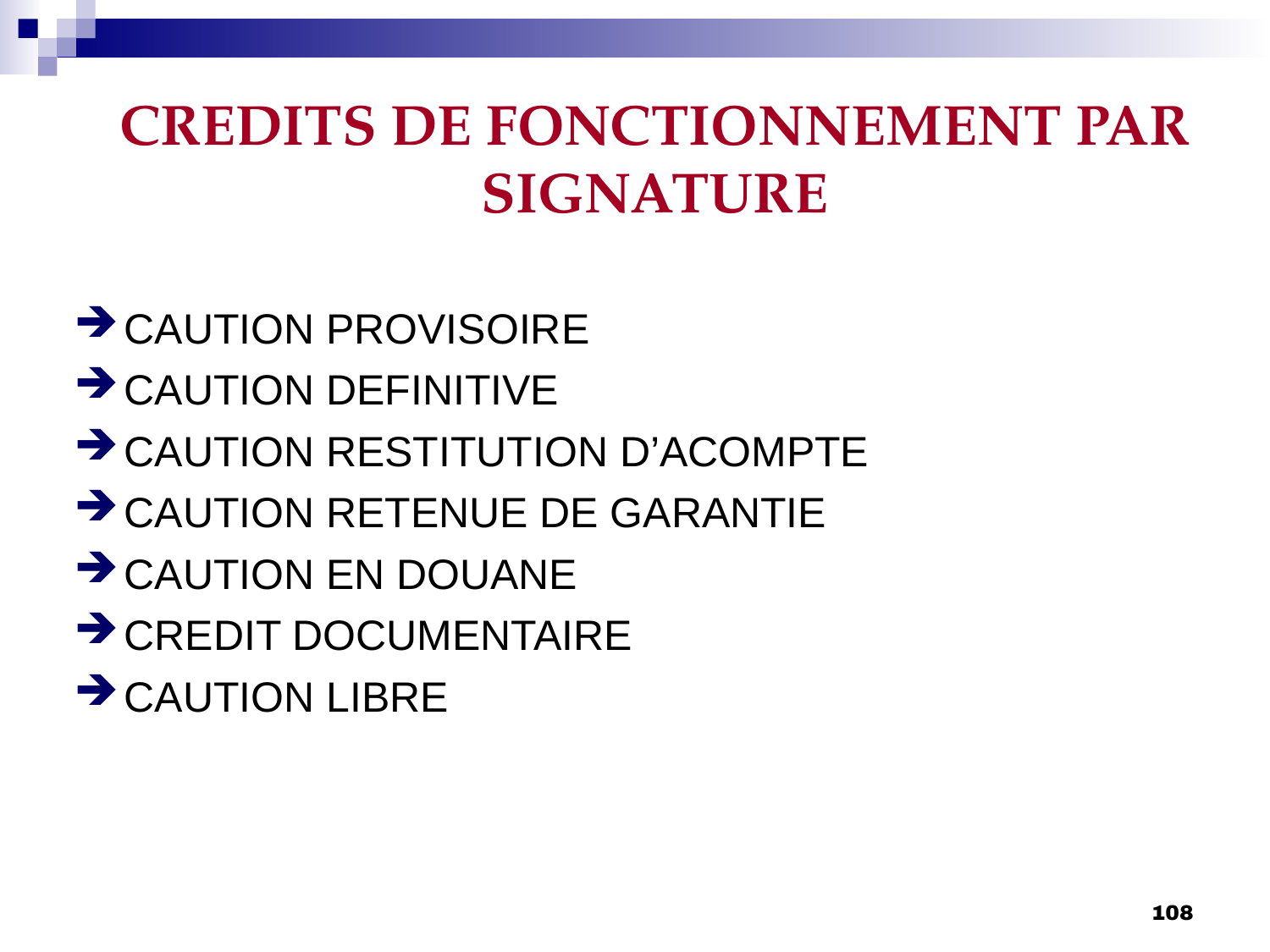

# CREDITS DE FONCTIONNEMENT PAR SIGNATURE
CAUTION PROVISOIRE
CAUTION DEFINITIVE
CAUTION RESTITUTION D’ACOMPTE
CAUTION RETENUE DE GARANTIE
CAUTION EN DOUANE
CREDIT DOCUMENTAIRE
CAUTION LIBRE
108